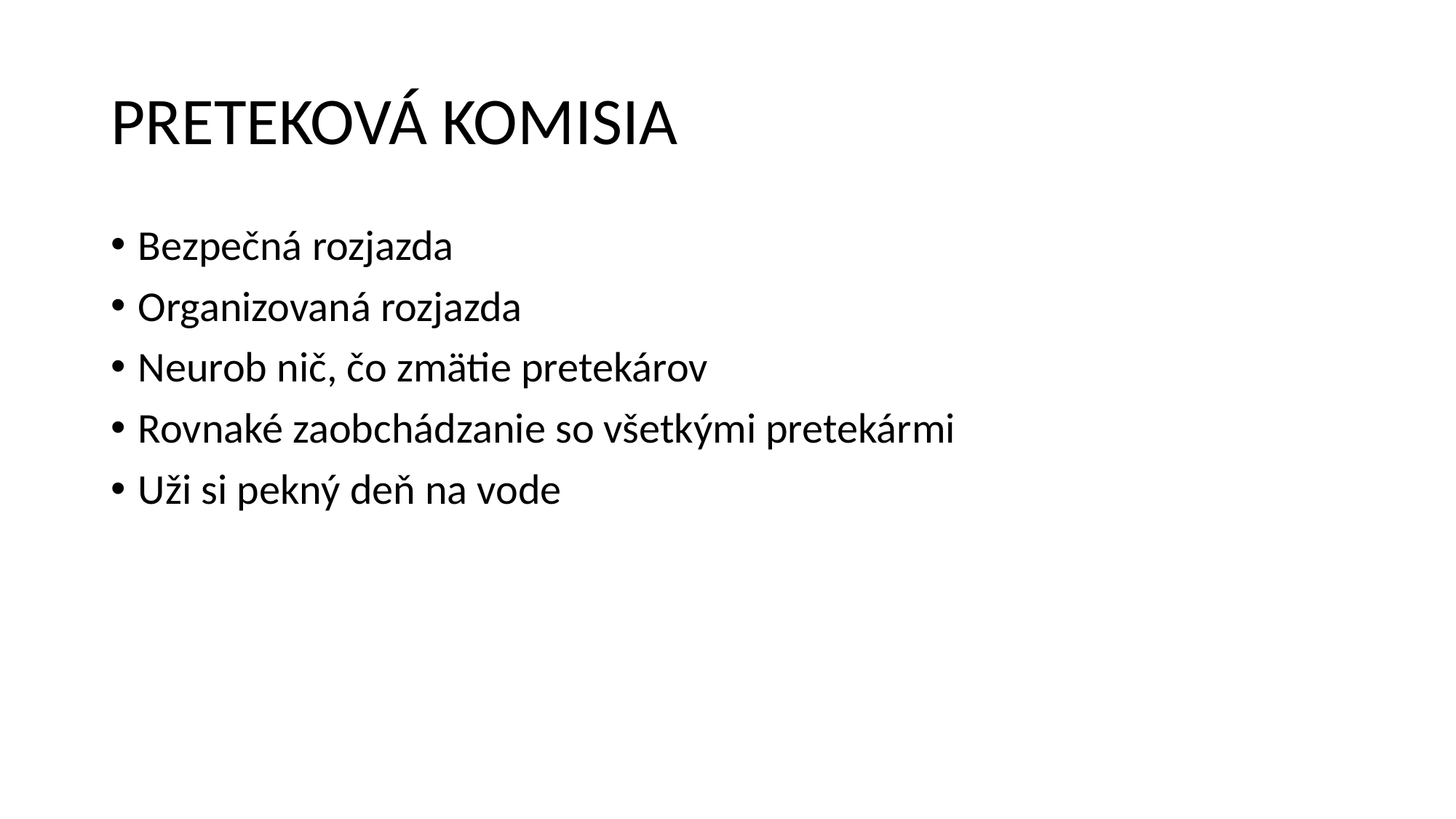

# PRETEKOVÁ KOMISIA
Bezpečná rozjazda
Organizovaná rozjazda
Neurob nič, čo zmätie pretekárov
Rovnaké zaobchádzanie so všetkými pretekármi
Uži si pekný deň na vode